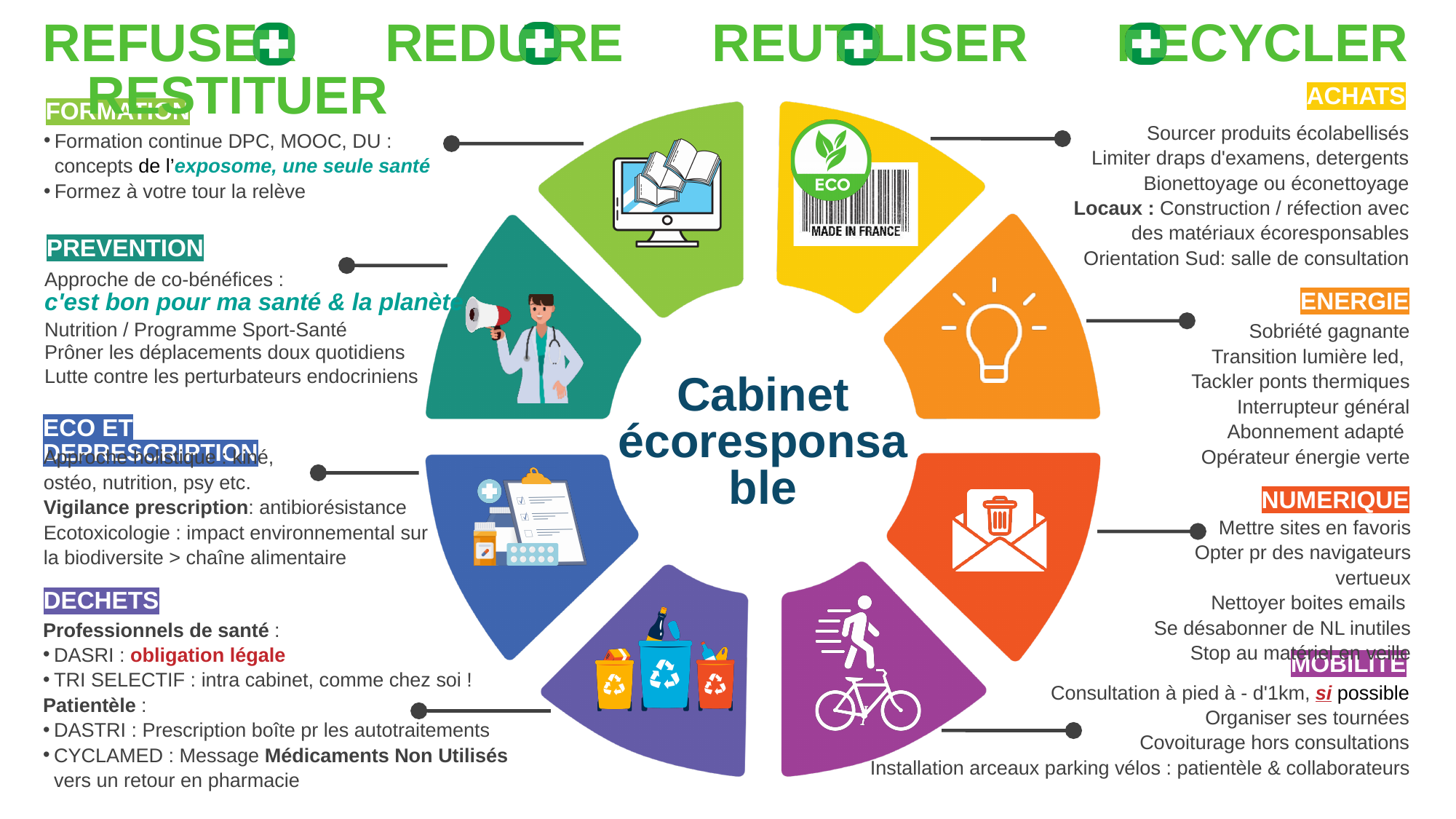

REFUSER      REDUIRE      REUTILISER      RECYCLER      RESTITUER

ACHATS
FORMATION

Cabinet écoresponsable

Sourcer produits écolabellisés
Limiter draps d'examens, detergents
Bionettoyage ou éconettoyage
Locaux : Construction / réfection avec des matériaux écoresponsables
Orientation Sud: salle de consultation
Formation continue DPC, MOOC, DU : concepts de l’exposome, une seule santé
Formez à votre tour la relève

PREVENTION
Approche de co-bénéfices :
c'est bon pour ma santé & la planète
Nutrition / Programme Sport-Santé
Prôner les déplacements doux quotidiens
Lutte contre les perturbateurs endocriniens

ENERGIE
Sobriété gagnante
Transition lumière led,
Tackler ponts thermiques
Interrupteur général
Abonnement adapté
Opérateur énergie verte

ECO ET DEPRESCRIPTION
Approche holistique : kiné,
ostéo, nutrition, psy etc.
Vigilance prescription: antibiorésistance
Ecotoxicologie : impact environnemental sur la biodiversite > chaîne alimentaire

NUMERIQUE
Mettre sites en favoris
Opter pr des navigateurs vertueux
Nettoyer boites emails
Se désabonner de NL inutiles
Stop au matériel en veille

DECHETS
Professionnels de santé :
DASRI : obligation légale
TRI SELECTIF : intra cabinet, comme chez soi !
Patientèle :
DASTRI : Prescription boîte pr les autotraitements
CYCLAMED : Message Médicaments Non Utilisés vers un retour en pharmacie
MOBILITE
Consultation à pied à - d'1km, si possible
Organiser ses tournées
Covoiturage hors consultations
Installation arceaux parking vélos : patientèle & collaborateurs